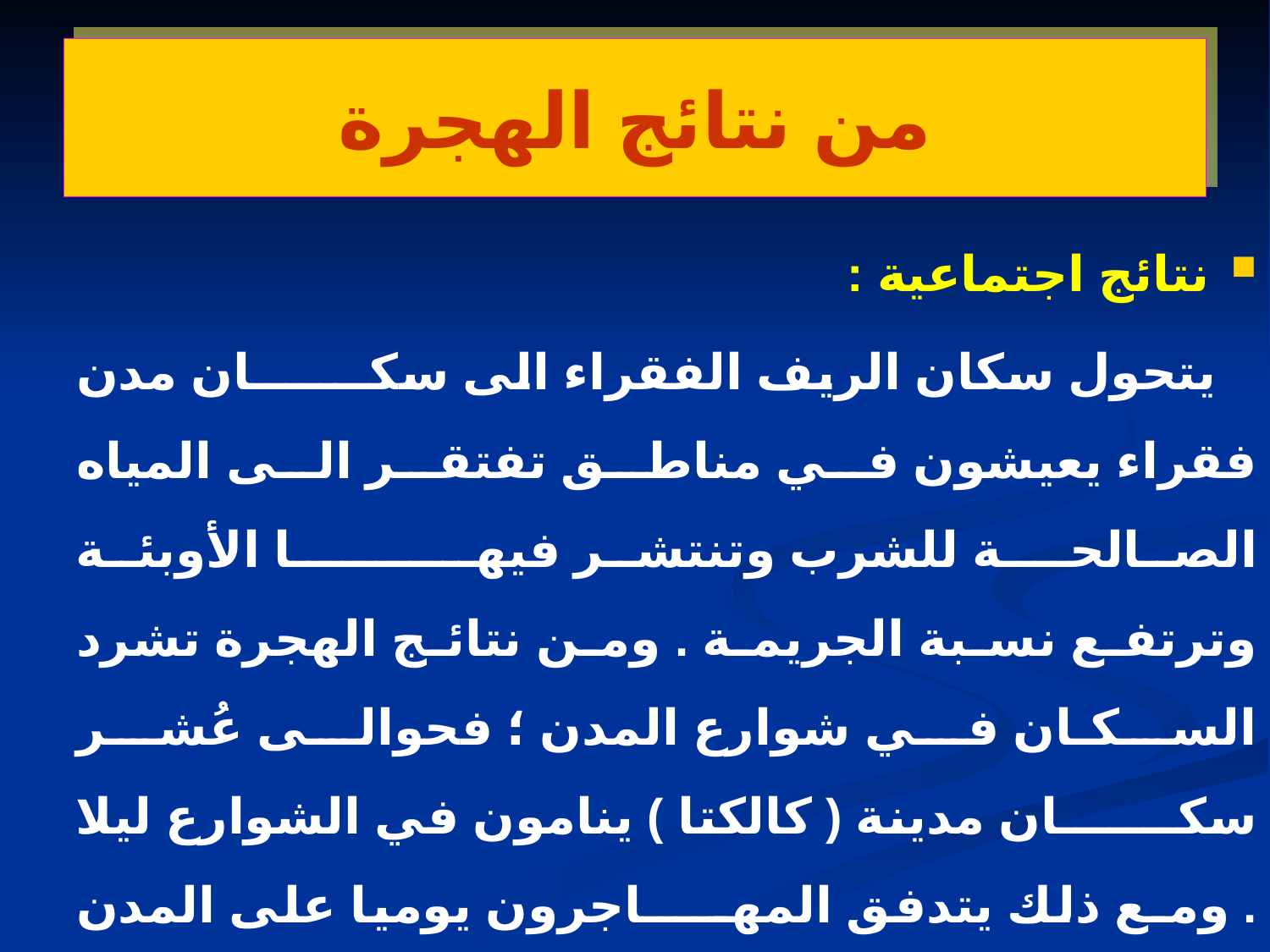

# من نتائج الهجرة
نتائج اجتماعية :
   يتحول سكان الريف الفقراء الى سكـــــــان مدن فقراء يعيشون في مناطق تفتقر الى المياه الصالحــــة للشرب وتنتشر فيهـــــــــا الأوبئة وترتفع نسبة الجريمة . ومن نتائج الهجرة تشرد السكـان في شوارع المدن ؛ فحوالى عُشر سكـــــــان مدينة ( كالكتا ) ينامون في الشوارع ليلا . ومـع ذلك يتدفق المهـــــاجرون يوميا على المدن تحدوهم الرغبة والأمل في حياة أفضل .